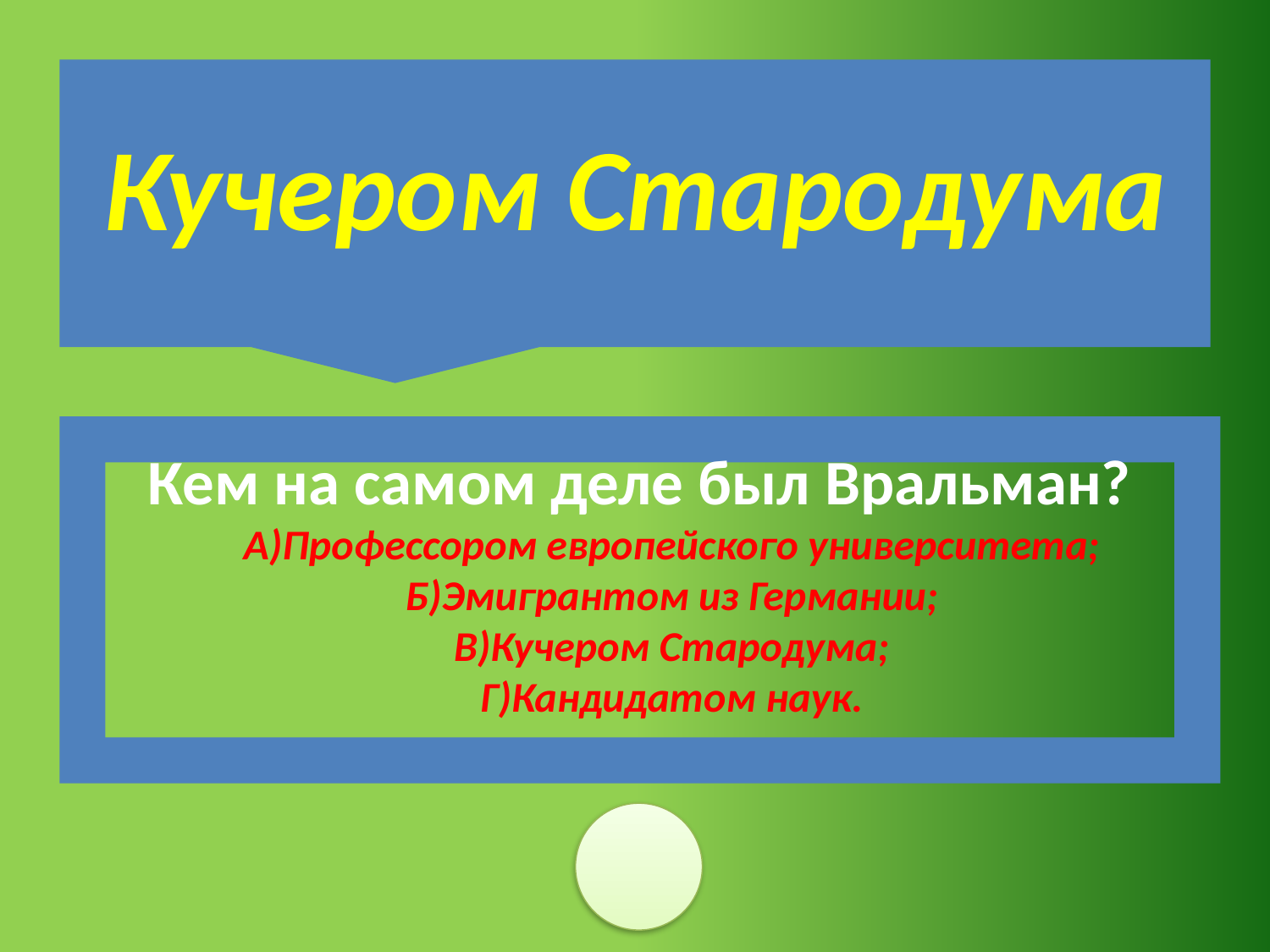

Кучером Стародума

Кем на самом деле был Вральман?
А)Профессором европейского университета;
Б)Эмигрантом из Германии;
В)Кучером Стародума;
Г)Кандидатом наук.